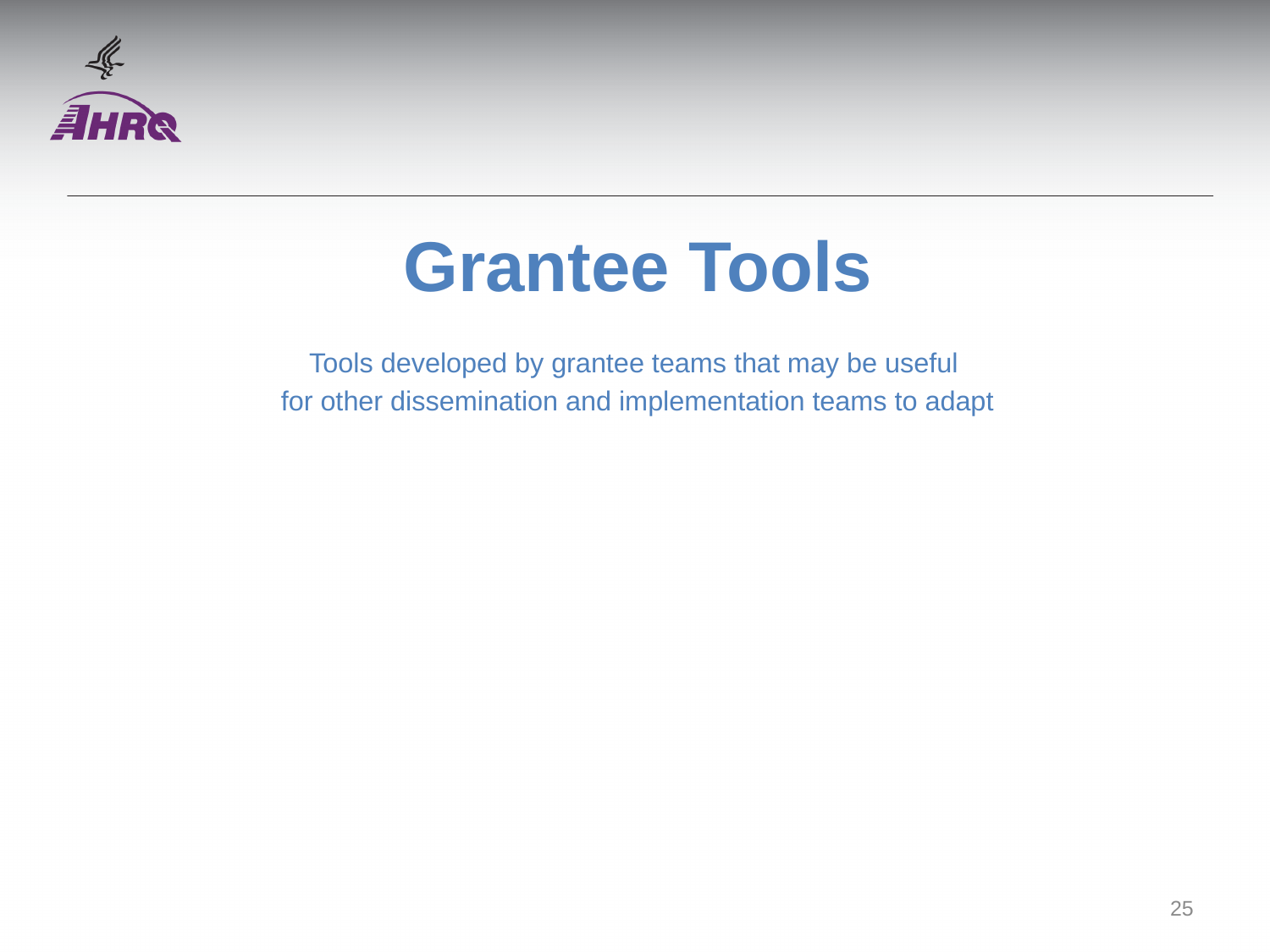

# Grantee Tools
Tools developed by grantee teams that may be useful
for other dissemination and implementation teams to adapt

25